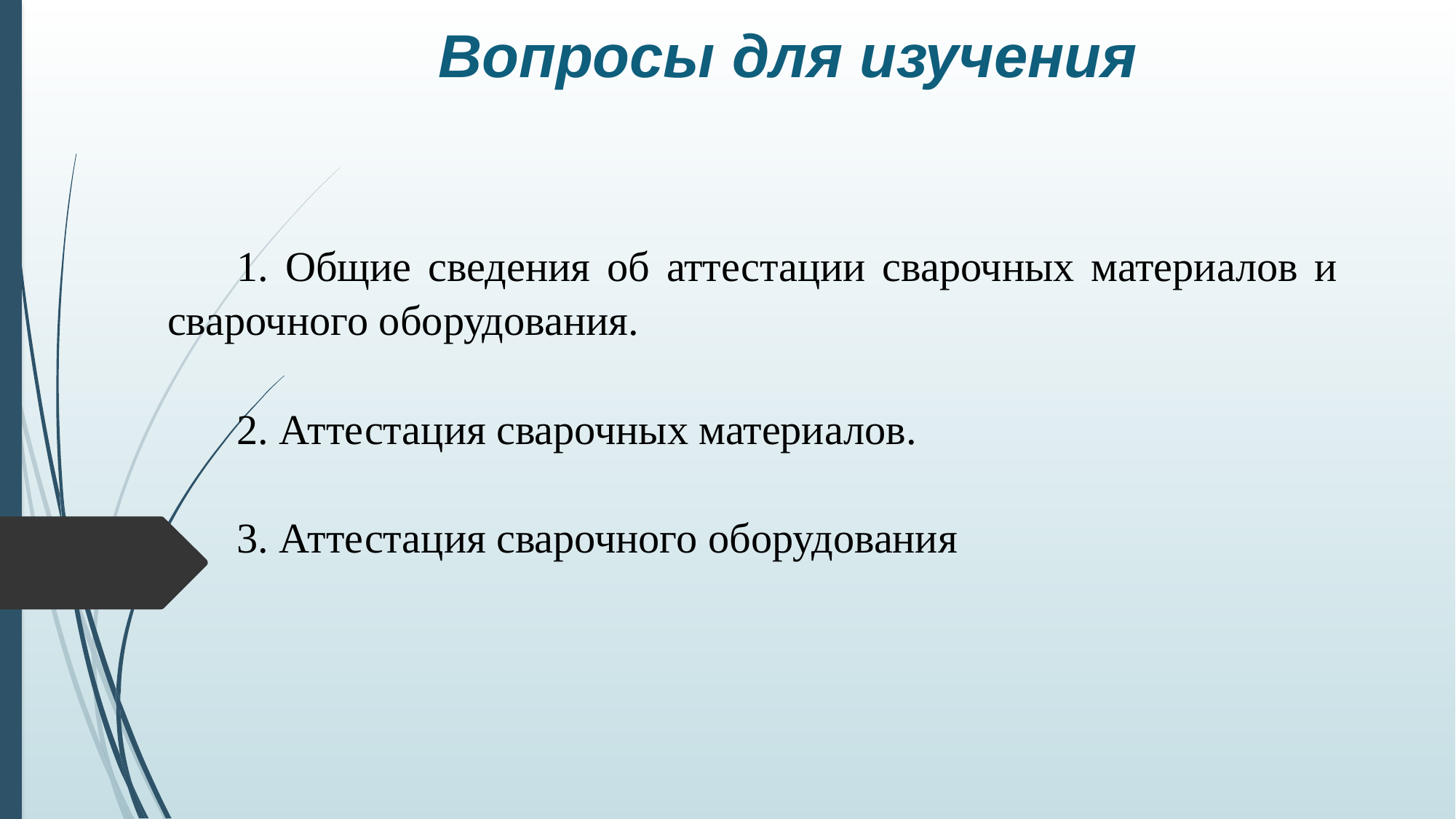

Вопросы для изучения
	1. Общие сведения об аттестации сварочных материалов и сварочного оборудования.

	2. Аттестация сварочных материалов.

	3. Аттестация сварочного оборудования